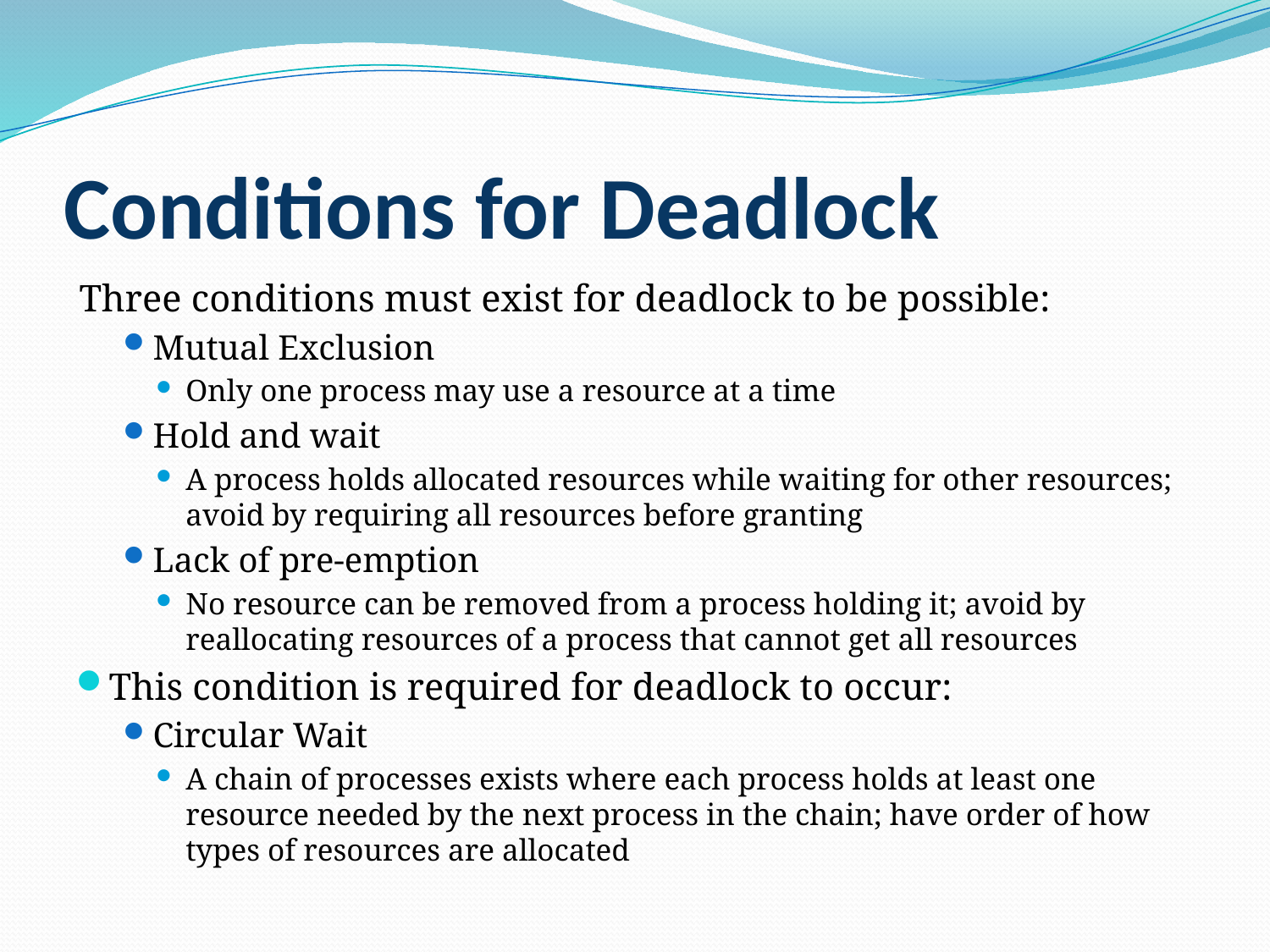

# Conditions for Deadlock
Three conditions must exist for deadlock to be possible:
Mutual Exclusion
Only one process may use a resource at a time
Hold and wait
A process holds allocated resources while waiting for other resources; avoid by requiring all resources before granting
Lack of pre-emption
No resource can be removed from a process holding it; avoid by reallocating resources of a process that cannot get all resources
This condition is required for deadlock to occur:
Circular Wait
A chain of processes exists where each process holds at least one resource needed by the next process in the chain; have order of how types of resources are allocated